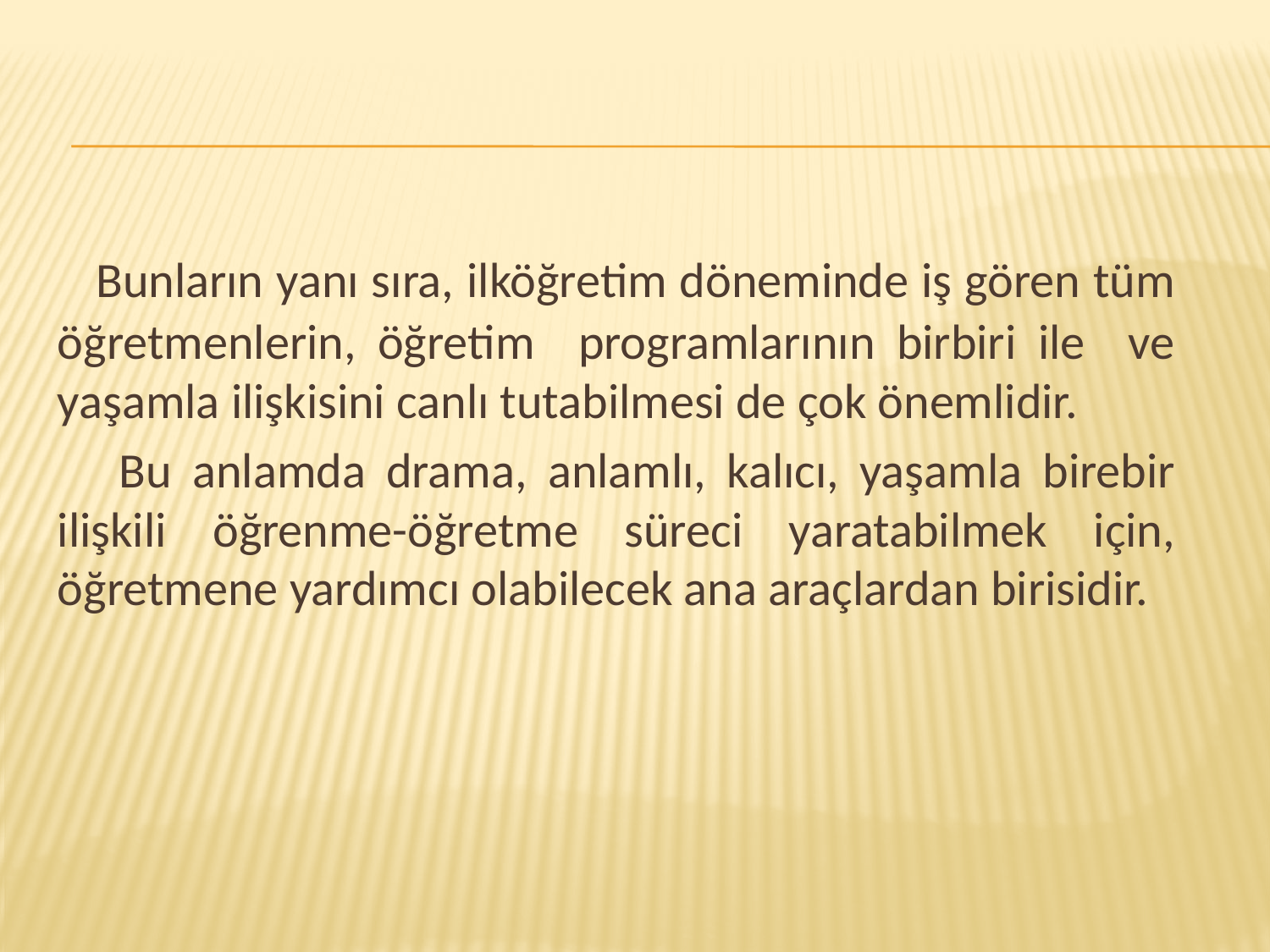

Bunların yanı sıra, ilköğretim döneminde iş gören tüm öğretmenlerin, öğretim  programlarının birbiri ile  ve yaşamla ilişkisini canlı tutabilmesi de çok önemlidir.
   Bu anlamda drama, anlamlı, kalıcı, yaşamla birebir ilişkili öğrenme-öğretme süreci yaratabilmek için, öğretmene yardımcı olabilecek ana araçlardan birisidir.